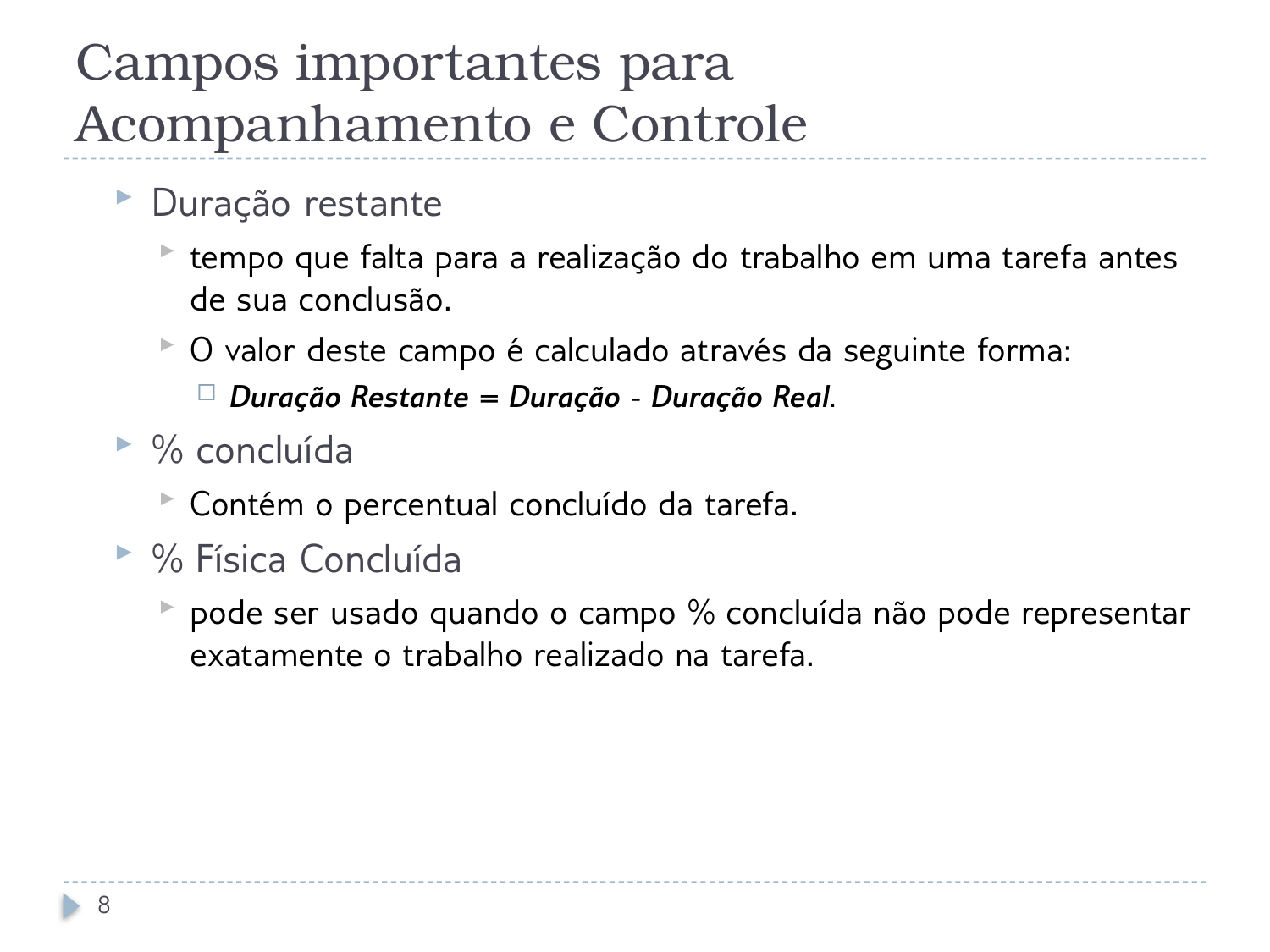

# Campos importantes para Acompanhamento e Controle
Duração restante
tempo que falta para a realização do trabalho em uma tarefa antes de sua conclusão.
O valor deste campo é calculado através da seguinte forma:
Duração Restante = Duração - Duração Real.
% concluída
Contém o percentual concluído da tarefa.
% Física Concluída
pode ser usado quando o campo % concluída não pode representar exatamente o trabalho realizado na tarefa.

8